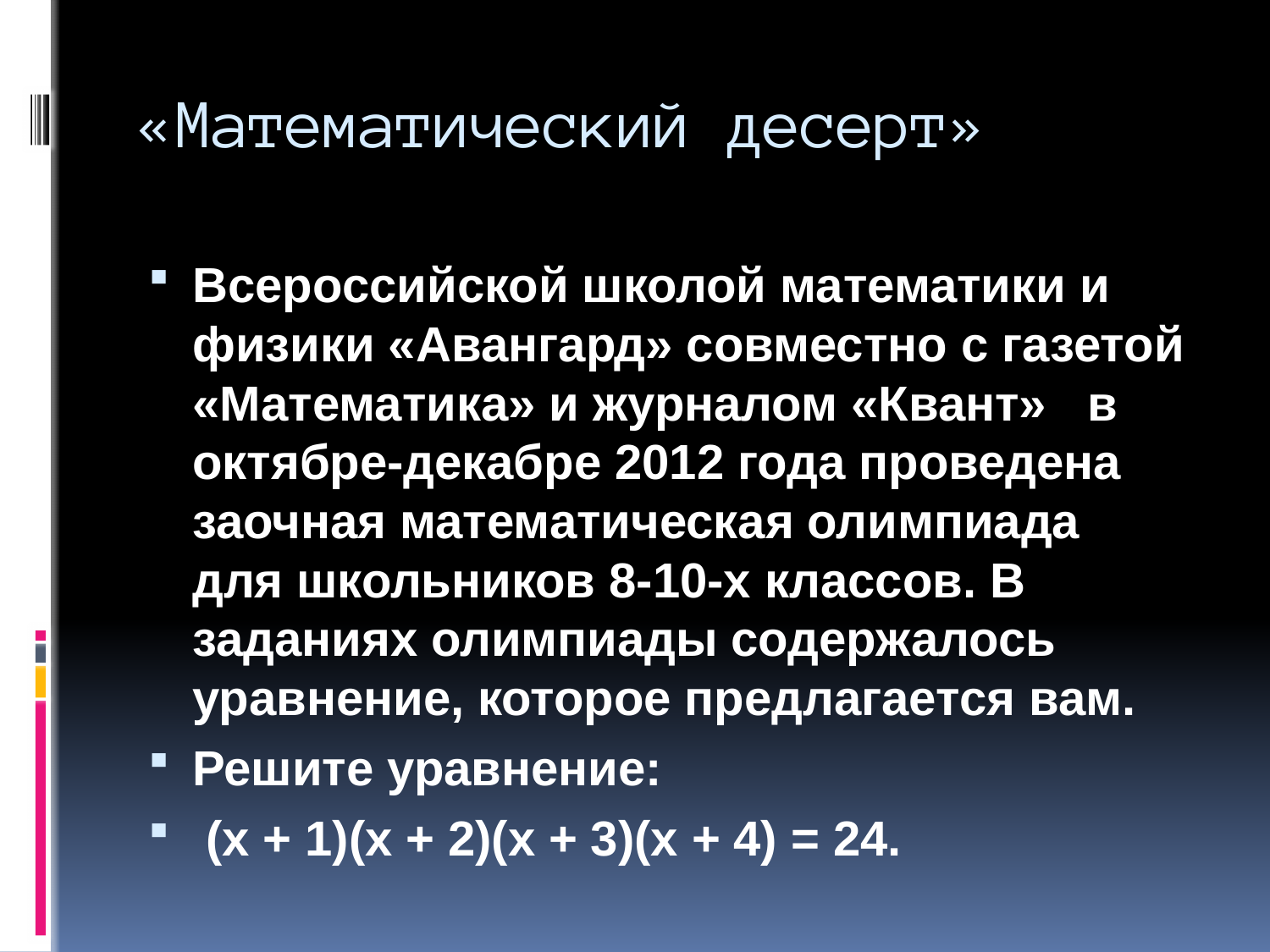

# «Математический десерт»
Всероссийской школой математики и физики «Авангард» совместно с газетой «Математика» и журналом «Квант»   в октябре-декабре 2012 года проведена заочная математическая олимпиада  для школьников 8-10-х классов. В заданиях олимпиады содержалось уравнение, которое предлагается вам.
Решите уравнение:
 (x + 1)(x + 2)(x + 3)(x + 4) = 24.